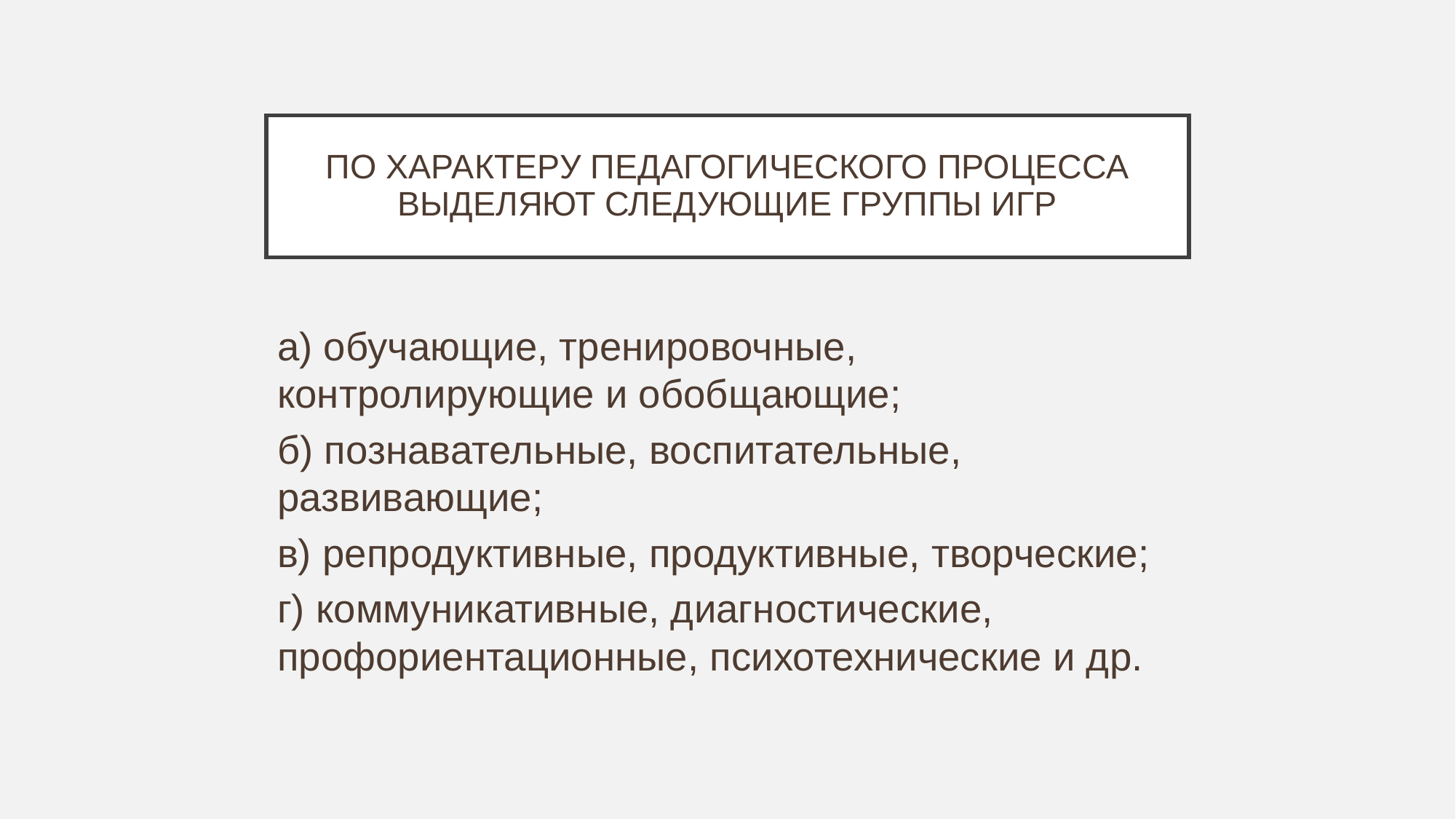

# По характеру педагогического процесса выделяют следующие группы игр
а) обучающие, тренировочные, контролирующие и обобщающие;
б) познавательные, воспитательные, развивающие;
в) репродуктивные, продуктивные, творческие;
г) коммуникативные, диагностические, профориентационные, психотехнические и др.